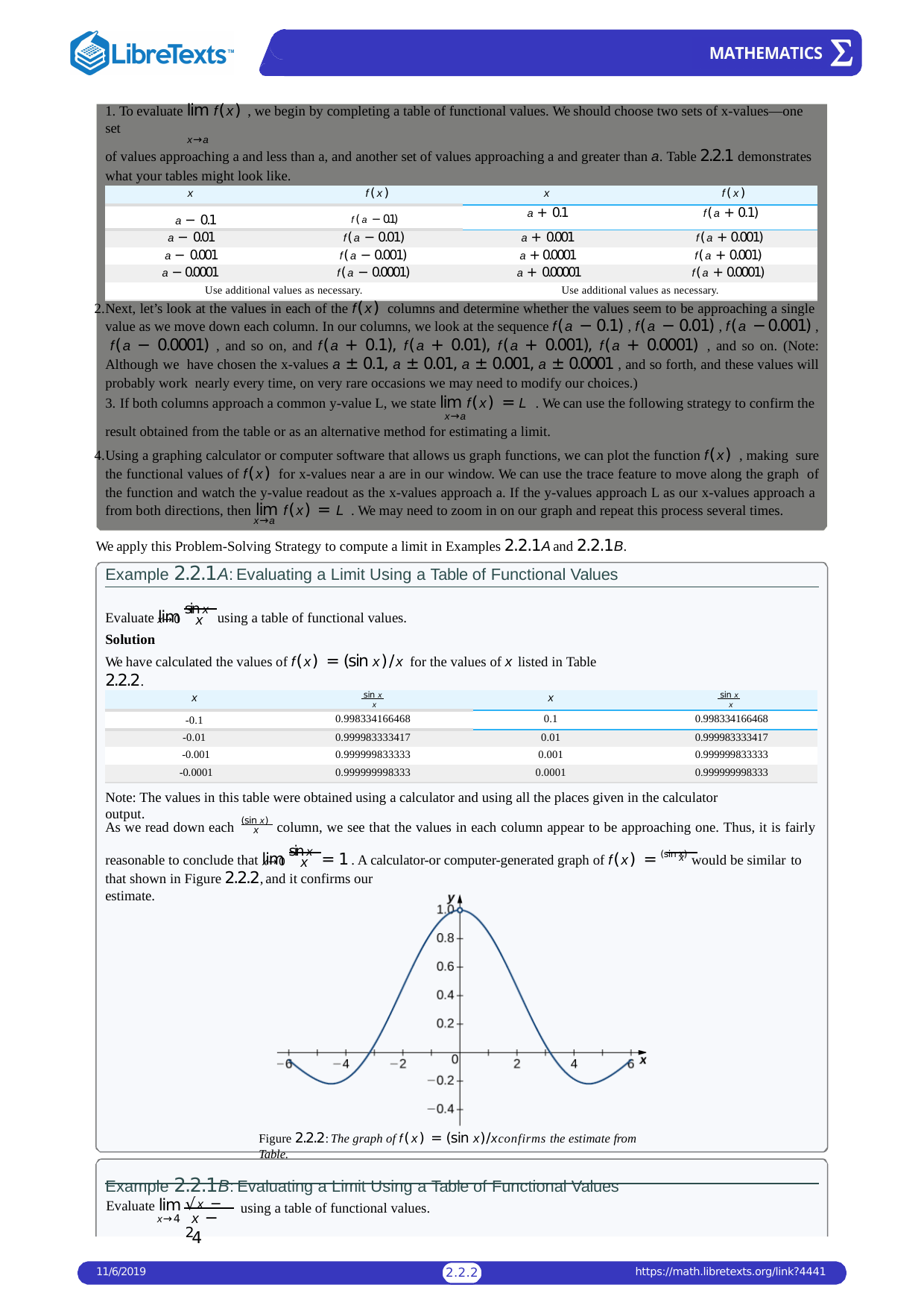

1. To evaluate lim f(x) , we begin by completing a table of functional values. We should choose two sets of x-values—one set
x→a
of values approaching a and less than a, and another set of values approaching a and greater than a. Table 2.2.1 demonstrates  what your tables might look like.
Table 2.2.1

| x f(x) | x f(x) |
| --- | --- |
| a − 0.1 f(a − 0.1) | a + 0.1 f(a + 0.1) |
| a − 0.01 f(a − 0.01) | a + 0.001 f(a + 0.001) |
| a − 0.001 f(a − 0.001) | a + 0.0001 f(a + 0.001) |
| a − 0.0001 f(a − 0.0001) | a + 0.00001 f(a + 0.0001) |
| Use additional values as necessary. | Use additional values as necessary. |
Next, let’s look at the values in each of the f(x) columns and determine whether the values seem to be approaching a single  value as we move down each column. In our columns, we look at the sequence f(a − 0.1) , f(a − 0.01) , f(a − 0.001) ,  f(a − 0.0001) , and so on, and f(a + 0.1), f(a + 0.01), f(a + 0.001), f(a + 0.0001) , and so on. (Note: Although we  have chosen the x-values a ± 0.1, a ± 0.01, a ± 0.001, a ± 0.0001 , and so forth, and these values will probably work  nearly every time, on very rare occasions we may need to modify our choices.)
If both columns approach a common y-value L, we state lim f(x) = L . We can use the following strategy to confirm the
x→a
result obtained from the table or as an alternative method for estimating a limit.
Using a graphing calculator or computer software that allows us graph functions, we can plot the function f(x) , making  sure the functional values of f(x) for x-values near a are in our window. We can use the trace feature to move along the graph  of the function and watch the y-value readout as the x-values approach a. If the y-values approach L as our x-values approach a  from both directions, then lim f(x) = L . We may need to zoom in on our graph and repeat this process several times.
x→a
We apply this Problem-Solving Strategy to compute a limit in Examples 2.2.1A and 2.2.1B.
Example 2.2.1A: Evaluating a Limit Using a Table of Functional Values

Evaluate lim sin x using a table of functional values.

x
x→0
Solution
We have calculated the values of f(x) = (sin x)/x for the values of x listed in Table 2.2.2.
Table 2.2.2
| x | sin x x | x | sin x x |
| --- | --- | --- | --- |
| -0.1 | 0.998334166468 | 0.1 | 0.998334166468 |
| -0.01 | 0.999983333417 | 0.01 | 0.999983333417 |
| -0.001 | 0.999999833333 | 0.001 | 0.999999833333 |
| -0.0001 | 0.999999998333 | 0.0001 | 0.999999998333 |
Note: The values in this table were obtained using a calculator and using all the places given in the calculator output.
As we read down each (sin x) column, we see that the values in each column appear to be approaching one. Thus, it is fairly
x

reasonable to conclude that lim sin x = 1 . A calculator-or computer-generated graph of f(x) = (sin x) would be similar to
x
x

x→0
that shown in Figure 2.2.2, and it confirms our estimate.

Figure 2.2.2: The graph of f(x) = (sin x)/xconfirms the estimate from Table.
Example 2.2.1B: Evaluating a Limit Using a Table of Functional Values

√x − 2
Evaluate lim
x→4
using a table of functional values.
x − 4

11/6/2019
https://math.libretexts.org/link?4441
2.2.2